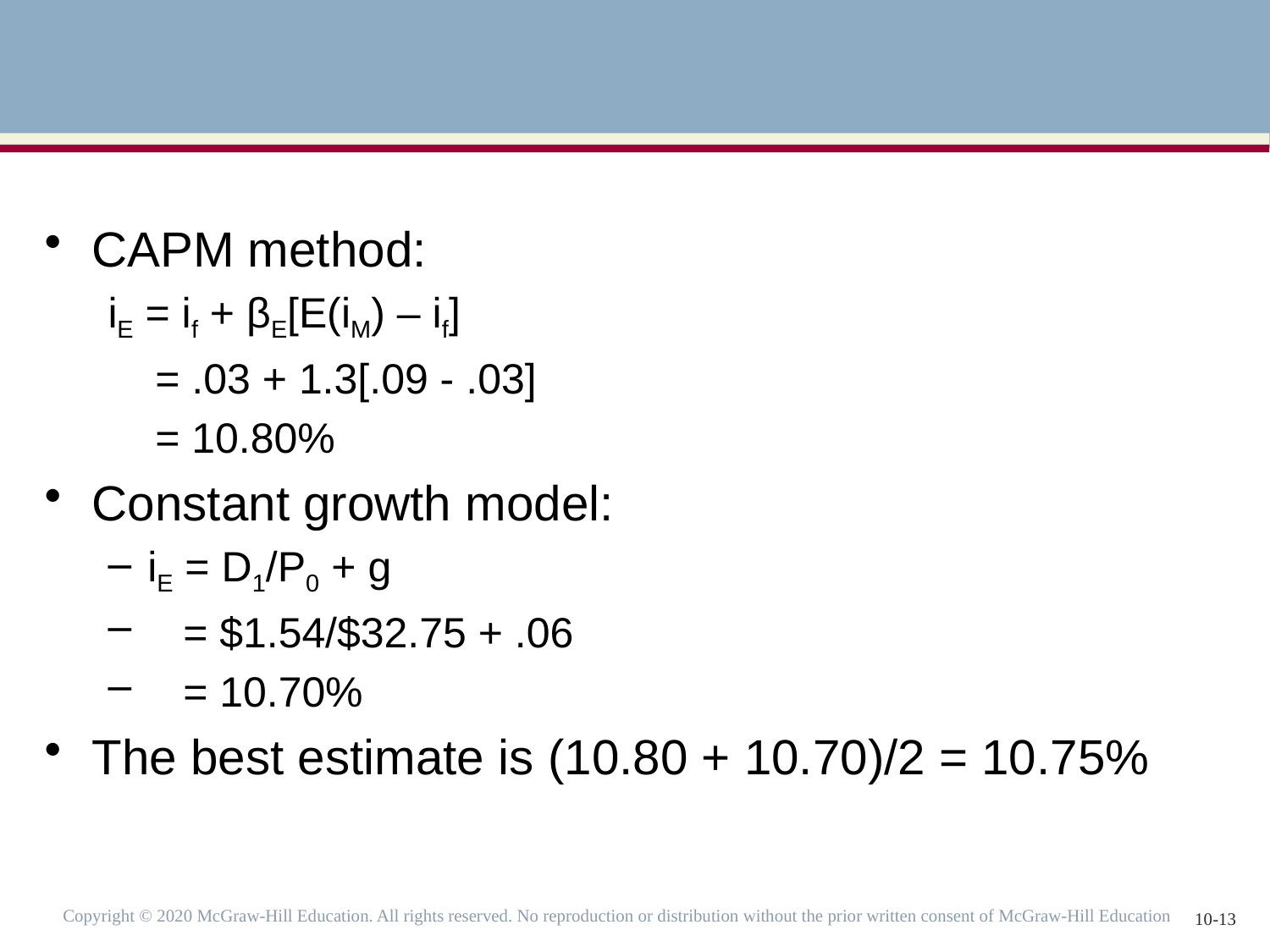

CAPM method:
iE = if + βE[E(iM) – if]
    = .03 + 1.3[.09 - .03]
    = 10.80%
Constant growth model:
iE = D1/P0 + g
   = $1.54/$32.75 + .06
   = 10.70%
The best estimate is (10.80 + 10.70)/2 = 10.75%
Copyright © 2020 McGraw-Hill Education. All rights reserved. No reproduction or distribution without the prior written consent of McGraw-Hill Education